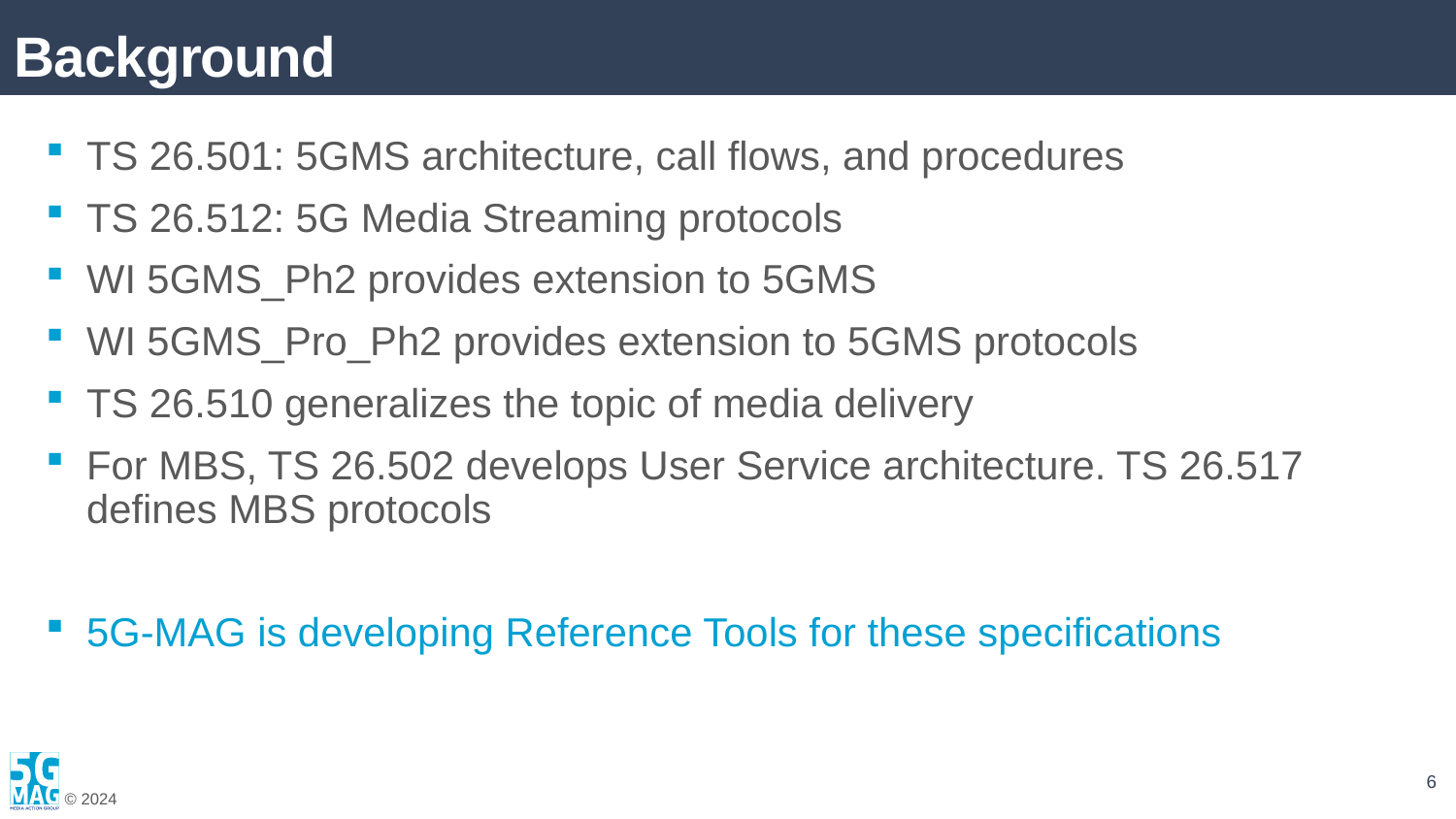

# Background
TS 26.501: 5GMS architecture, call flows, and procedures
TS 26.512: 5G Media Streaming protocols
WI 5GMS_Ph2 provides extension to 5GMS
WI 5GMS_Pro_Ph2 provides extension to 5GMS protocols
TS 26.510 generalizes the topic of media delivery
For MBS, TS 26.502 develops User Service architecture. TS 26.517 defines MBS protocols

5G-MAG is developing Reference Tools for these specifications
© 2024
6